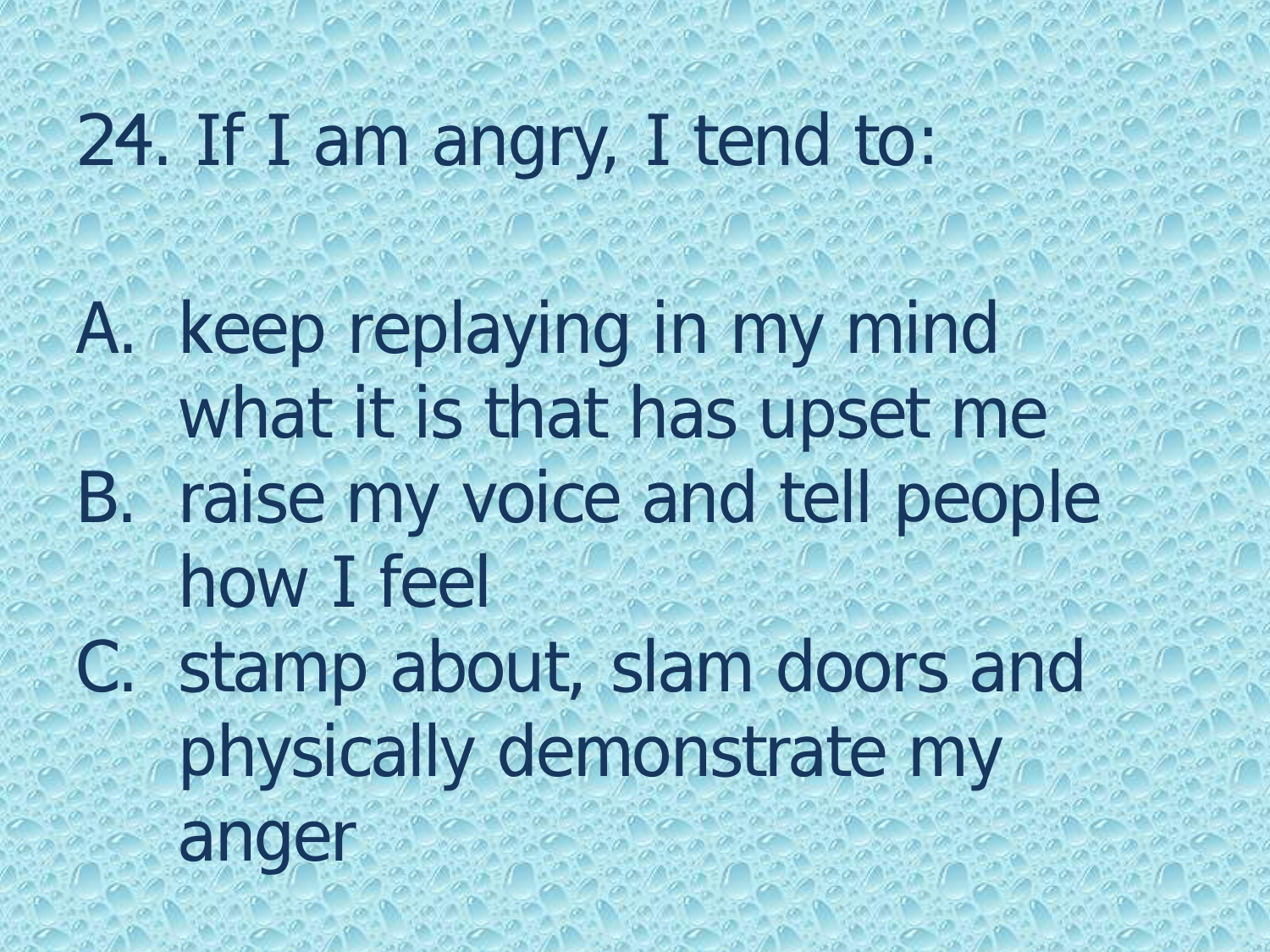

24. If I am angry, I tend to:

keep replaying in my mind what it is that has upset me
raise my voice and tell people how I feel
stamp about, slam doors and physically demonstrate my anger